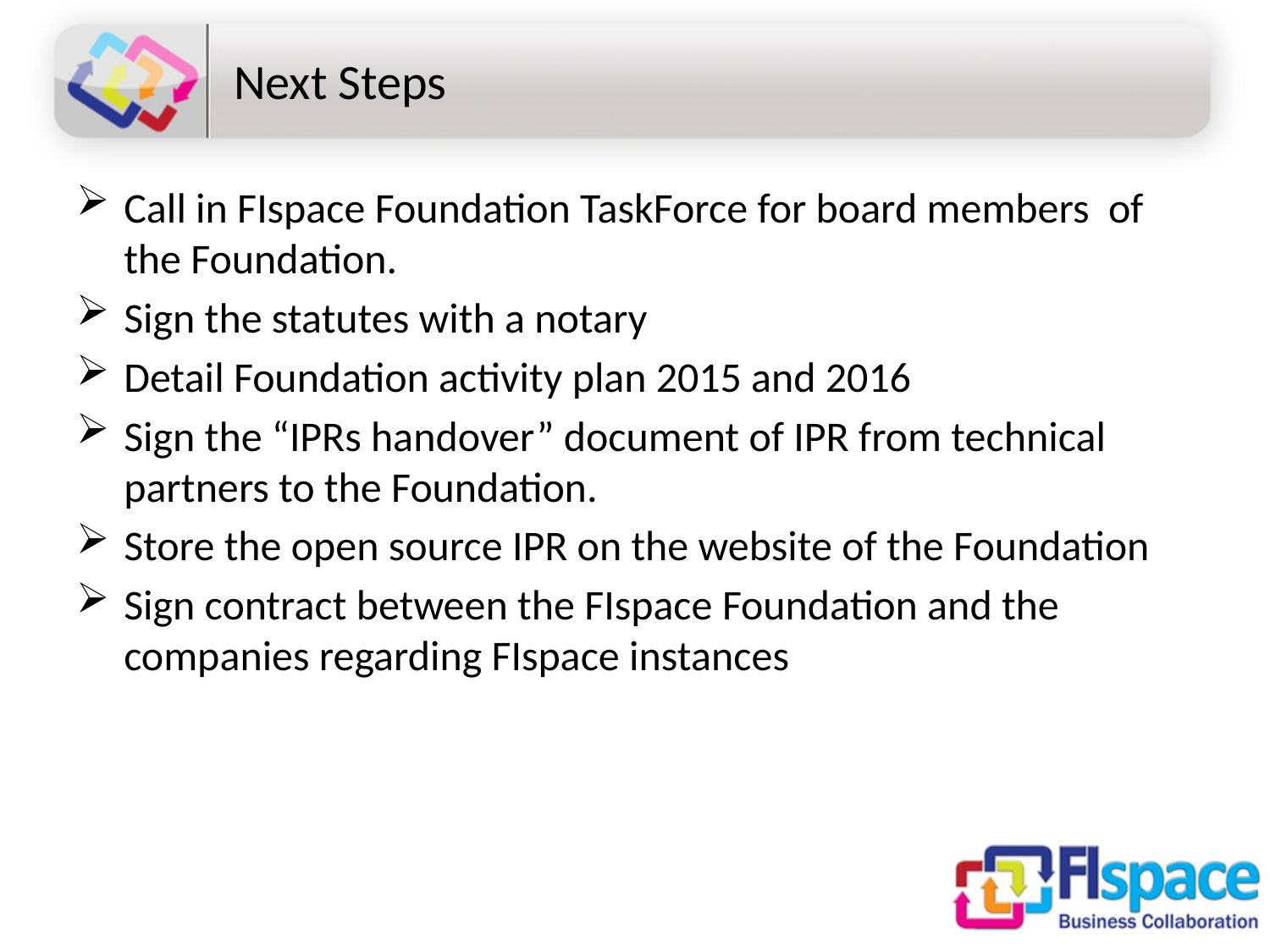

# Next Steps
Call in FIspace Foundation TaskForce for board members  of the Foundation.
Sign the statutes with a notary
Detail Foundation activity plan 2015 and 2016
Sign the “IPRs handover” document of IPR from technical partners to the Foundation.
Store the open source IPR on the website of the Foundation
Sign contract between the FIspace Foundation and the companies regarding FIspace instances